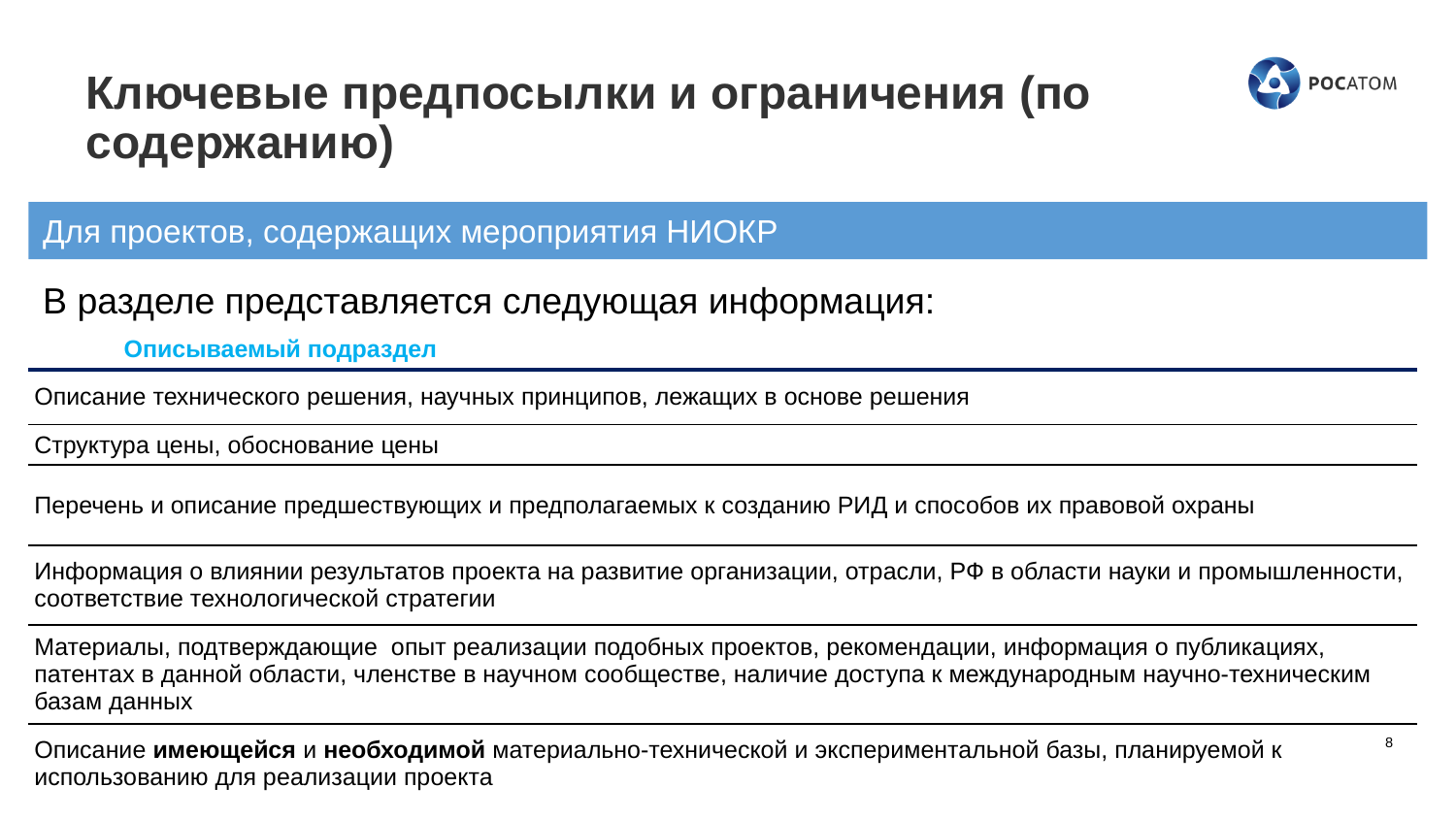

# Ключевые предпосылки и ограничения (по содержанию)
Для проектов, содержащих мероприятия НИОКР
В разделе представляется следующая информация:
| Описываемый подраздел |  |
| --- | --- |
| Описание технического решения, научных принципов, лежащих в основе решения |  |
| Структура цены, обоснование цены |  |
| Перечень и описание предшествующих и предполагаемых к созданию РИД и способов их правовой охраны |  |
| Информация о влиянии результатов проекта на развитие организации, отрасли, РФ в области науки и промышленности, соответствие технологической стратегии |  |
| Материалы, подтверждающие опыт реализации подобных проектов, рекомендации, информация о публикациях, патентах в данной области, членстве в научном сообществе, наличие доступа к международным научно-техническим базам данных |  |
| Описание имеющейся и необходимой материально-технической и экспериментальной базы, планируемой к использованию для реализации проекта |  |